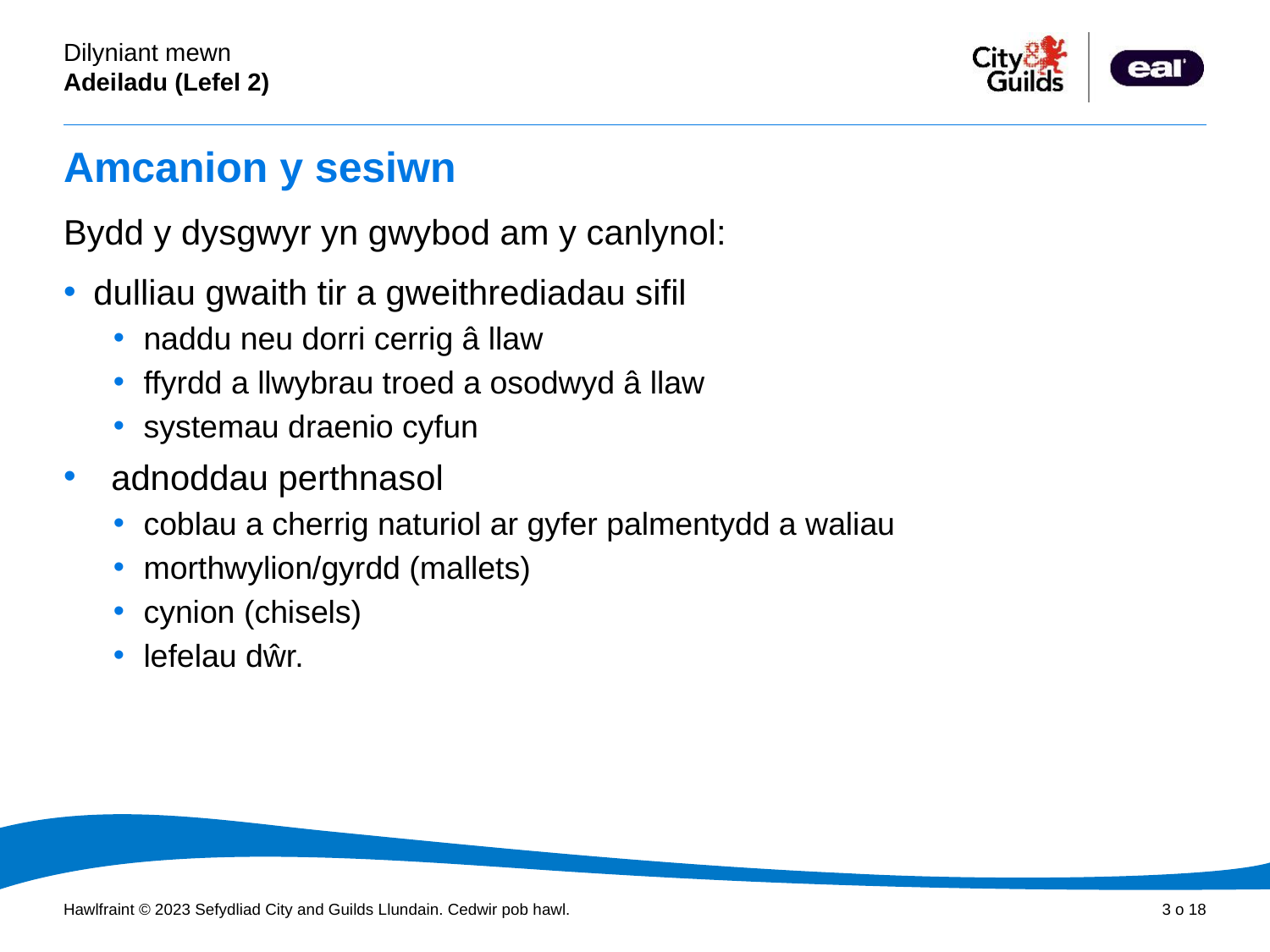

# Amcanion y sesiwn
Bydd y dysgwyr yn gwybod am y canlynol:
dulliau gwaith tir a gweithrediadau sifil
naddu neu dorri cerrig â llaw
ffyrdd a llwybrau troed a osodwyd â llaw
systemau draenio cyfun
adnoddau perthnasol
coblau a cherrig naturiol ar gyfer palmentydd a waliau
morthwylion/gyrdd (mallets)
cynion (chisels)
lefelau dŵr.